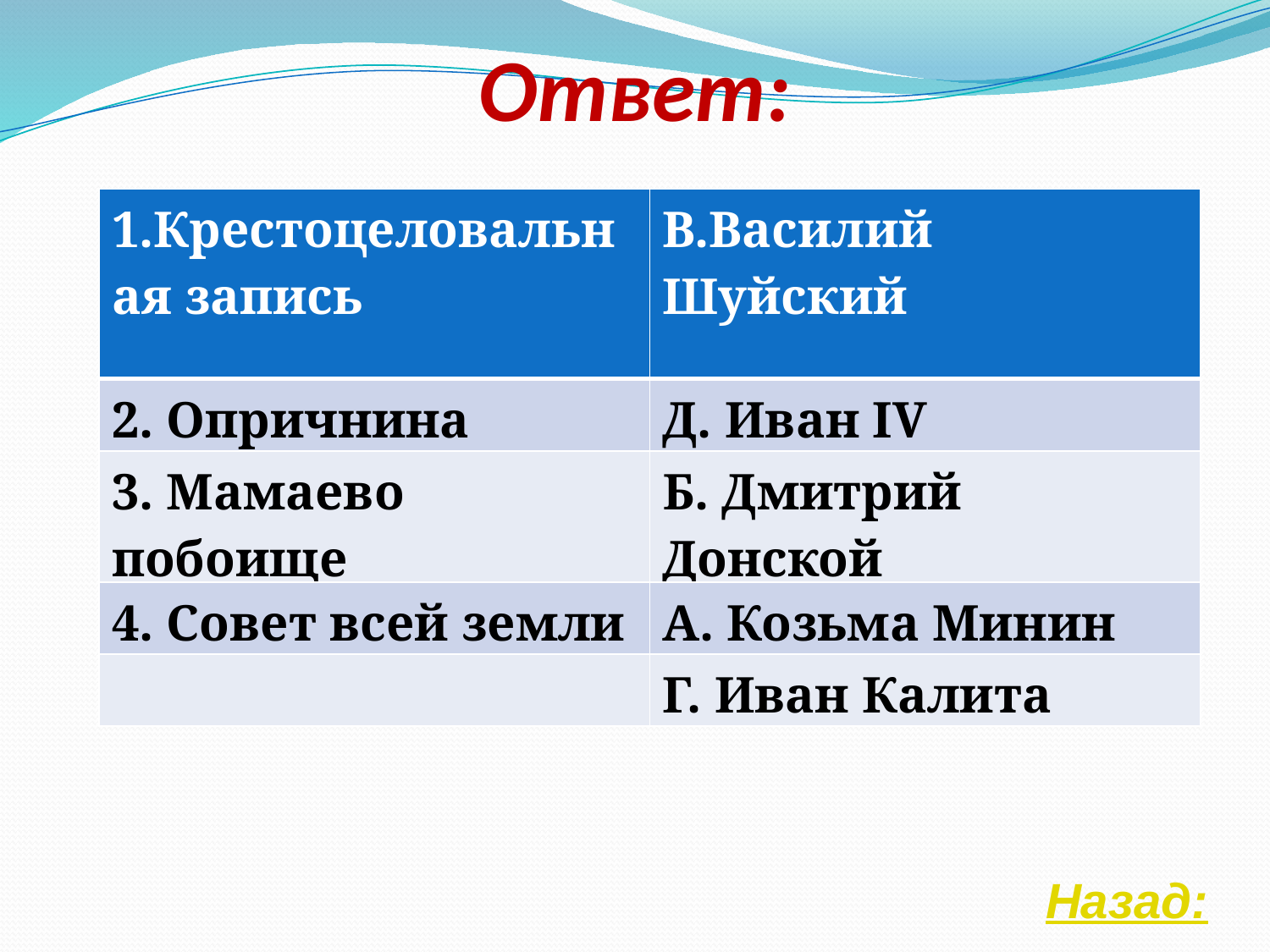

# Ответ:

| 1.Крестоцеловальная запись | В.Василий Шуйский |
| --- | --- |
| 2. Опричнина | Д. Иван IV |
| 3. Мамаево побоище | Б. Дмитрий Донской |
| 4. Совет всей земли | А. Козьма Минин |
|  | Г. Иван Калита |
Назад: